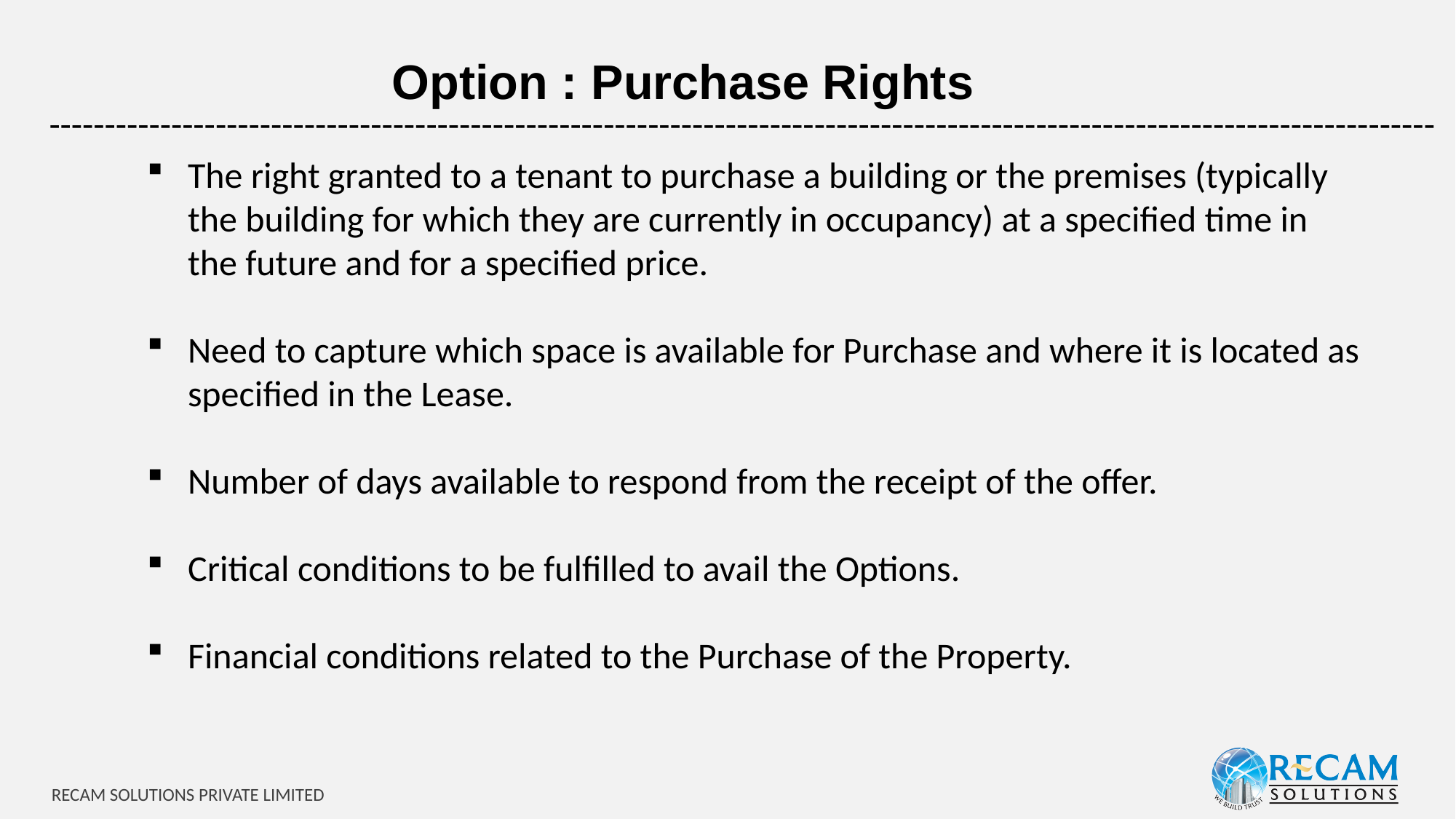

Option : Purchase Rights
-----------------------------------------------------------------------------------------------------------------------------
The right granted to a tenant to purchase a building or the premises (typically the building for which they are currently in occupancy) at a specified time in the future and for a specified price.

Need to capture which space is available for Purchase and where it is located as specified in the Lease.

Number of days available to respond from the receipt of the offer.

Critical conditions to be fulfilled to avail the Options.

Financial conditions related to the Purchase of the Property.

RECAM SOLUTIONS PRIVATE LIMITED